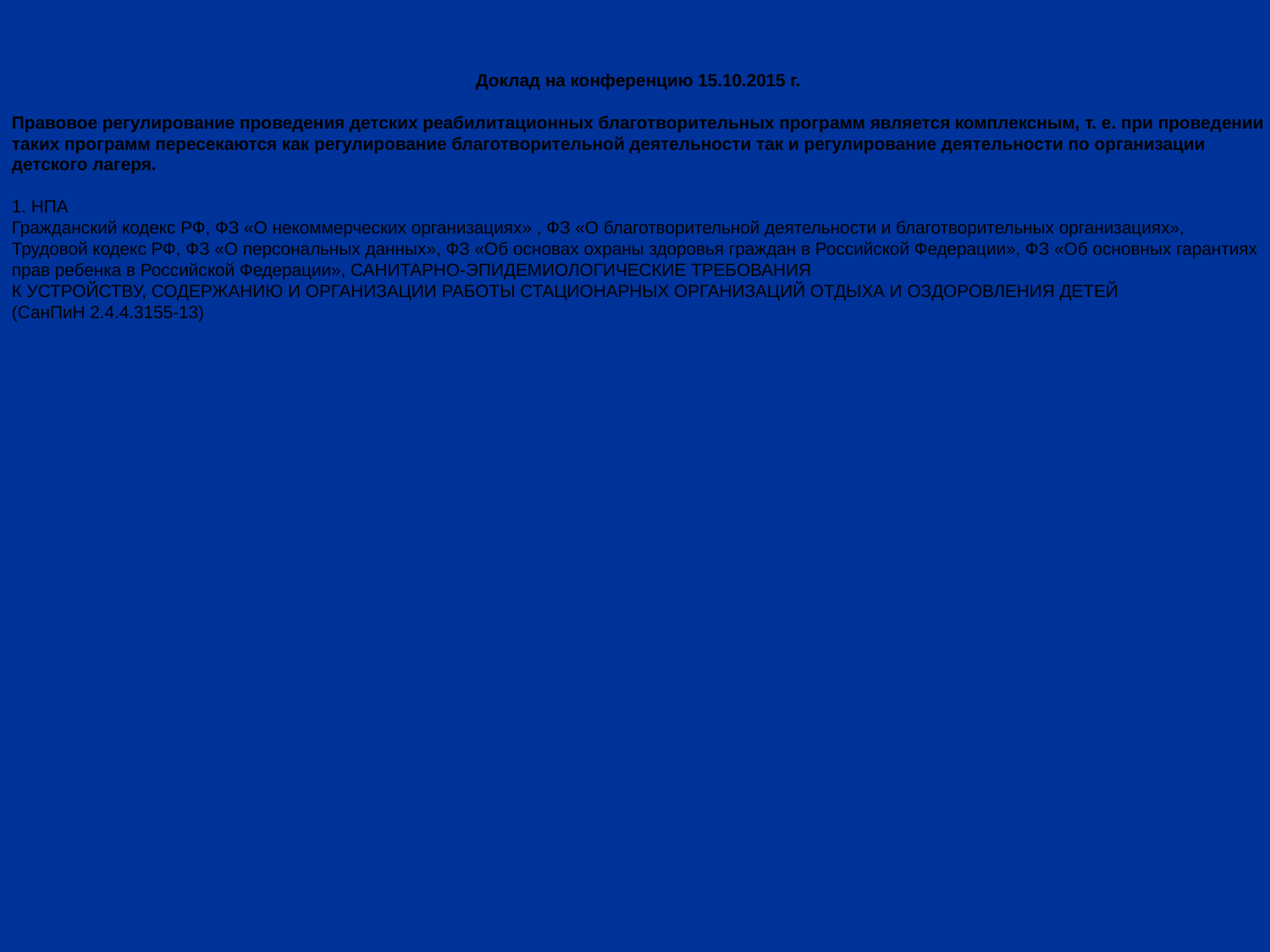

Доклад на конференцию 15.10.2015 г.

Правовое регулирование проведения детских реабилитационных благотворительных программ является комплексным, т. е. при проведении таких программ пересекаются как регулирование благотворительной деятельности так и регулирование деятельности по организации детского лагеря.

1. НПА
Гражданский кодекс РФ, ФЗ «О некоммерческих организациях» , ФЗ «О благотворительной деятельности и благотворительных организациях», Трудовой кодекс РФ, ФЗ «О персональных данных», ФЗ «Об основах охраны здоровья граждан в Российской Федерации», ФЗ «Об основных гарантиях прав ребенка в Российской Федерации», САНИТАРНО-ЭПИДЕМИОЛОГИЧЕСКИЕ ТРЕБОВАНИЯ
К УСТРОЙСТВУ, СОДЕРЖАНИЮ И ОРГАНИЗАЦИИ РАБОТЫ СТАЦИОНАРНЫХ ОРГАНИЗАЦИЙ ОТДЫХА И ОЗДОРОВЛЕНИЯ ДЕТЕЙ
(СанПиН 2.4.4.3155-13)